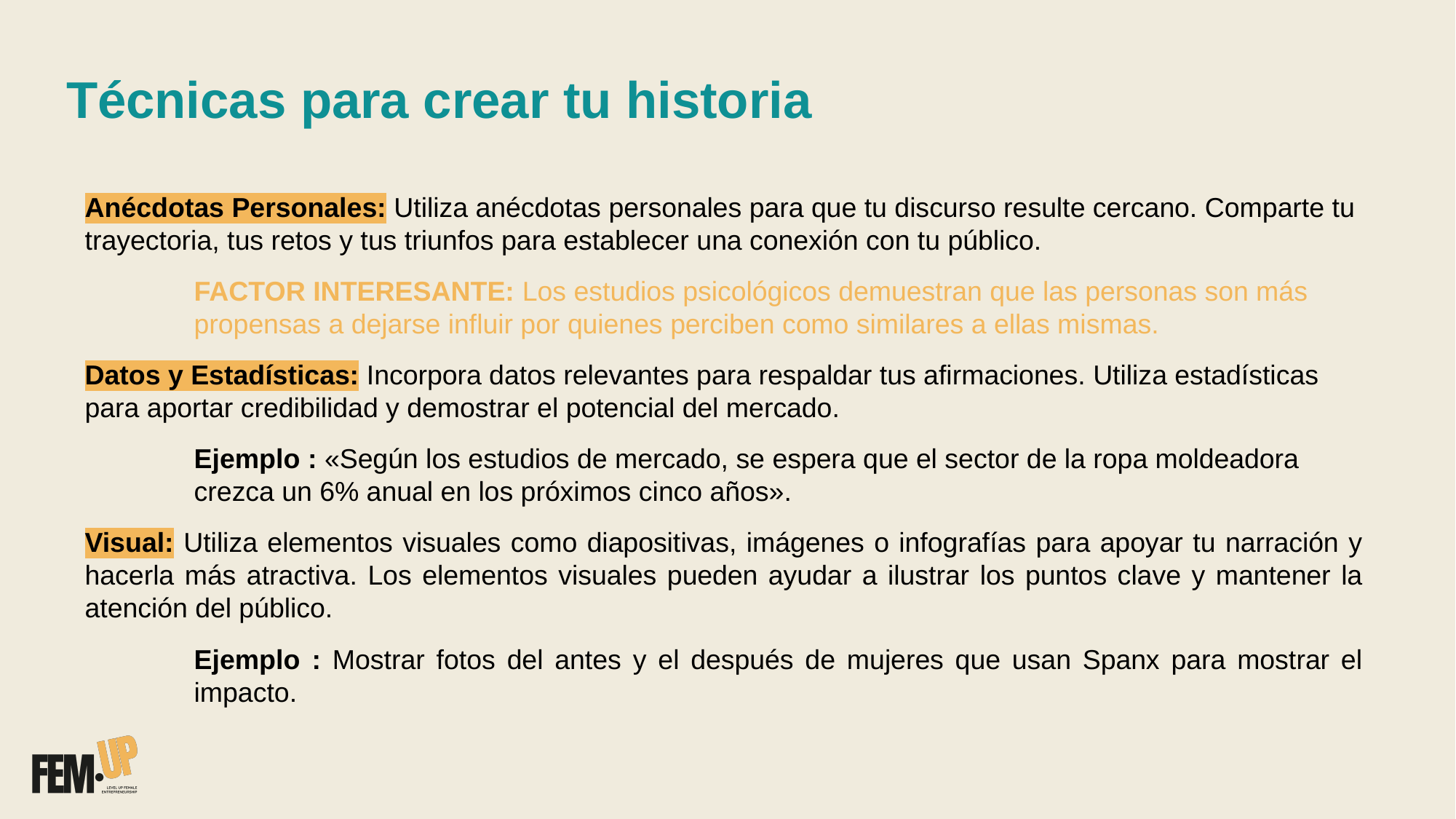

# Técnicas para crear tu historia
Anécdotas Personales: Utiliza anécdotas personales para que tu discurso resulte cercano. Comparte tu trayectoria, tus retos y tus triunfos para establecer una conexión con tu público.
	FACTOR INTERESANTE: Los estudios psicológicos demuestran que las personas son más 	propensas a dejarse influir por quienes perciben como similares a ellas mismas.
Datos y Estadísticas: Incorpora datos relevantes para respaldar tus afirmaciones. Utiliza estadísticas para aportar credibilidad y demostrar el potencial del mercado.
	Ejemplo : «Según los estudios de mercado, se espera que el sector de la ropa moldeadora 	crezca un 6% anual en los próximos cinco años».
Visual: Utiliza elementos visuales como diapositivas, imágenes o infografías para apoyar tu narración y hacerla más atractiva. Los elementos visuales pueden ayudar a ilustrar los puntos clave y mantener la atención del público.
	Ejemplo : Mostrar fotos del antes y el después de mujeres que usan Spanx para mostrar el 	impacto.